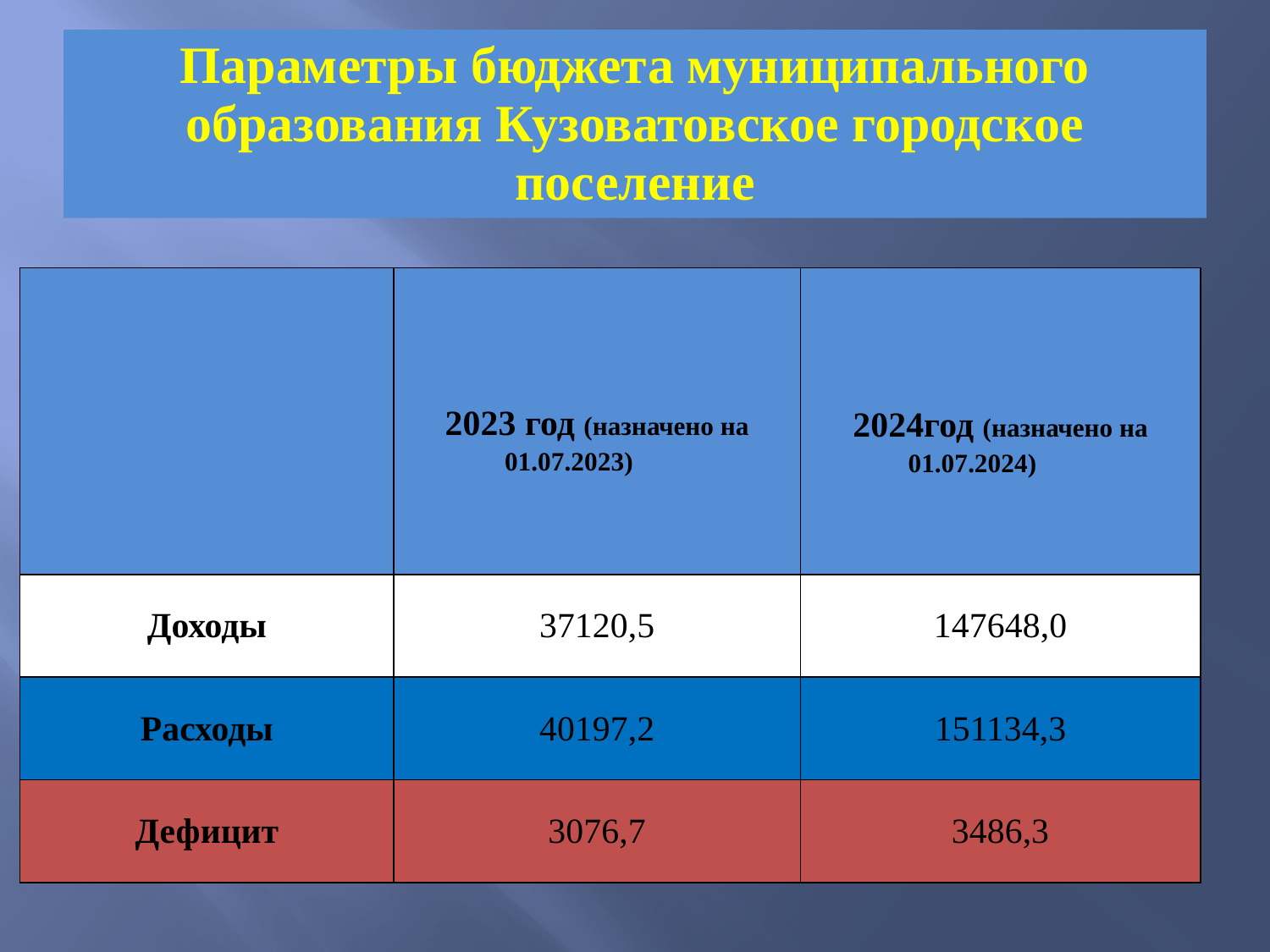

# Параметры бюджета муниципального образования Кузоватовское городское поселение
|  | 2023 год (назначено на 01.07.2023) | 2024год (назначено на 01.07.2024) |
| --- | --- | --- |
| Доходы | 37120,5 | 147648,0 |
| Расходы | 40197,2 | 151134,3 |
| Дефицит | 3076,7 | 3486,3 |